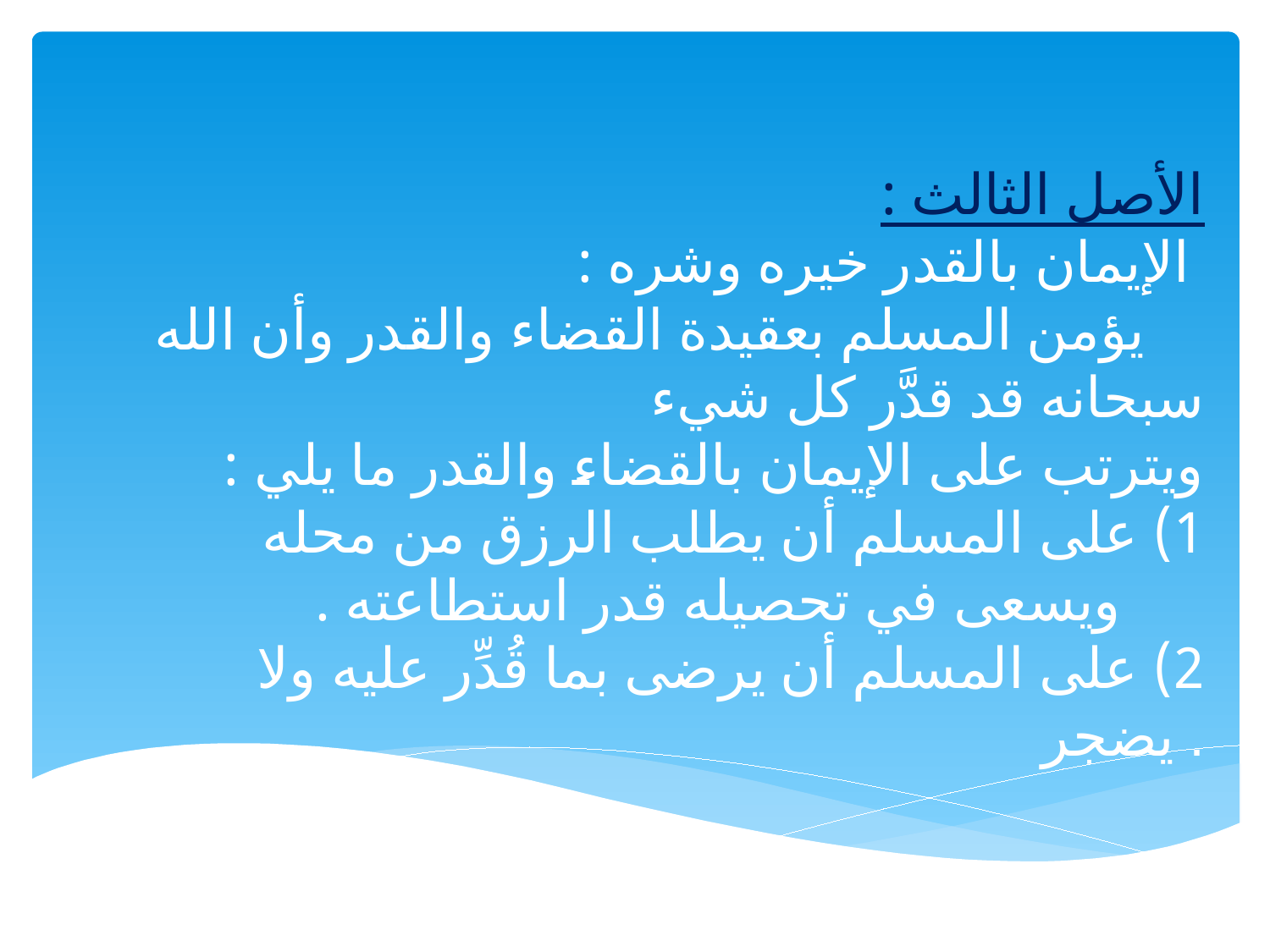

الأصل الثالث :
 الإيمان بالقدر خيره وشره :
    يؤمن المسلم بعقيدة القضاء والقدر وأن الله سبحانه قد قدَّر كل شيء
ويترتب على الإيمان بالقضاء والقدر ما يلي :
1) على المسلم أن يطلب الرزق من محله ويسعى في تحصيله قدر استطاعته .
2) على المسلم أن يرضى بما قُدِّر عليه ولا يضجر .
#